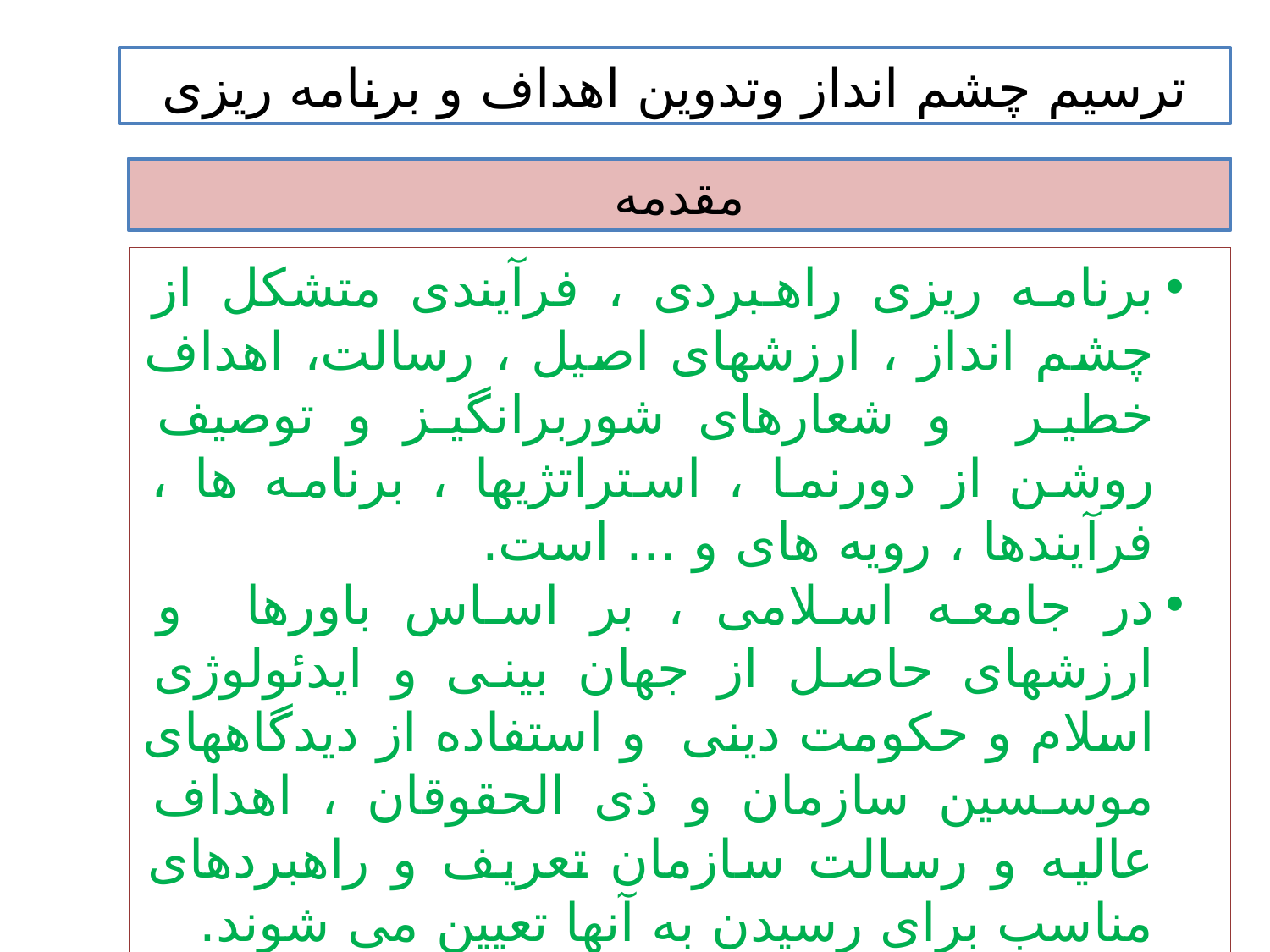

ترسیم چشم انداز وتدوین اهداف و برنامه ریزی
مقدمه
برنامه ریزی راهبردی ، فرآیندی متشکل از چشم انداز ، ارزشهای اصیل ، رسالت، اهداف خطیر  و شعارهای شوربرانگیز و توصیف روشن از دورنما ، استراتژیها ، برنامه ها ، فرآیندها ، رویه های و ... است.
در جامعه اسلامی ، بر اساس باورها  و ارزشهای حاصل از جهان بینی و ایدئولوژی اسلام و حکومت دینی  و استفاده از دیدگاههای موسسین سازمان و ذی الحقوقان ، اهداف عالیه و رسالت سازمان تعریف و راهبردهای مناسب برای رسیدن به آنها تعیین می شوند.